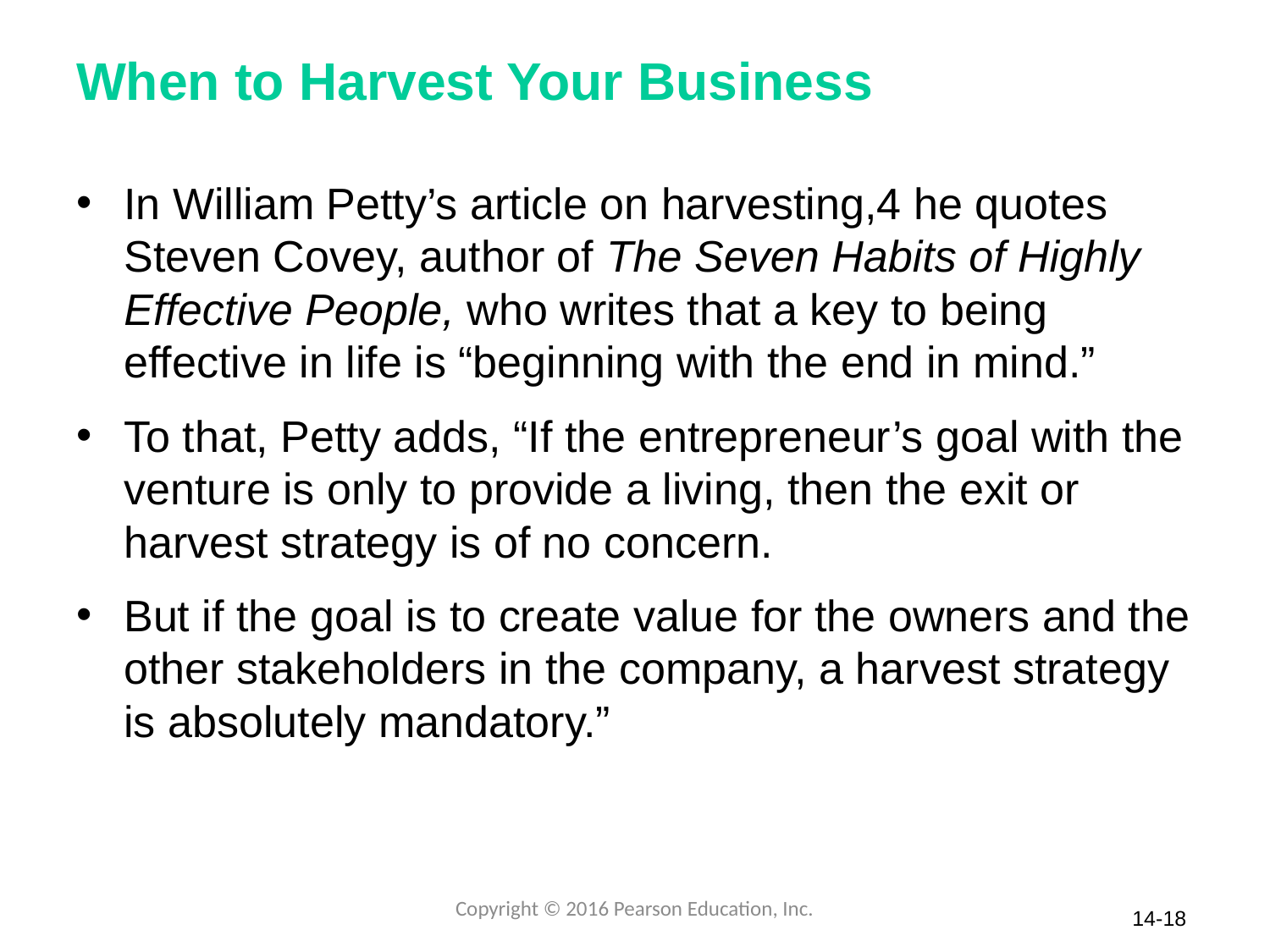

# When to Harvest Your Business
In William Petty’s article on harvesting,4 he quotes Steven Covey, author of The Seven Habits of Highly Effective People, who writes that a key to being effective in life is “beginning with the end in mind.”

To that, Petty adds, “If the entrepreneur’s goal with the venture is only to provide a living, then the exit or harvest strategy is of no concern.

But if the goal is to create value for the owners and the other stakeholders in the company, a harvest strategy is absolutely mandatory.”
Copyright © 2016 Pearson Education, Inc.